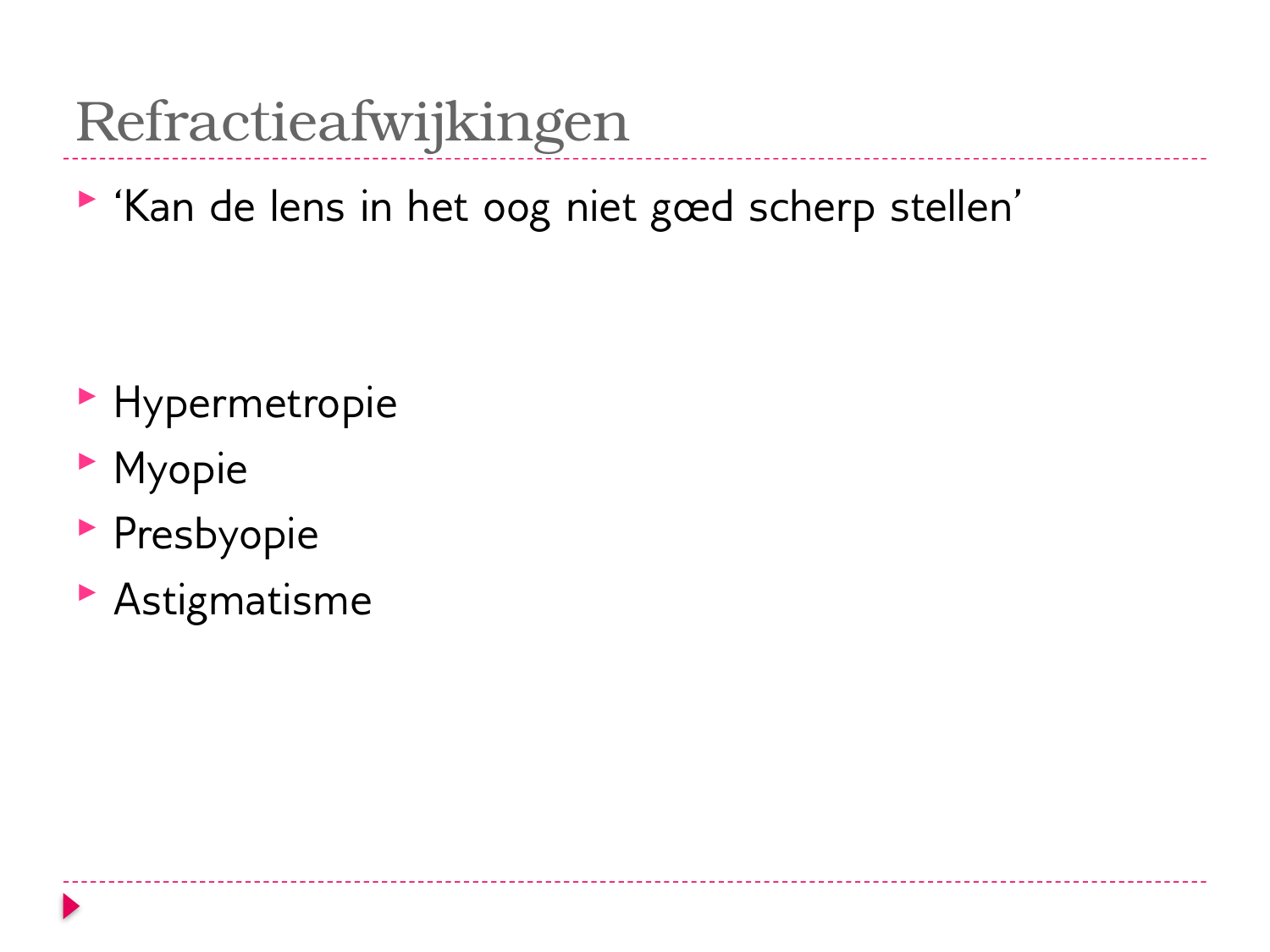

# Refractieafwijkingen
‘Kan de lens in het oog niet goed scherp stellen’

Hypermetropie
Myopie
Presbyopie
Astigmatisme